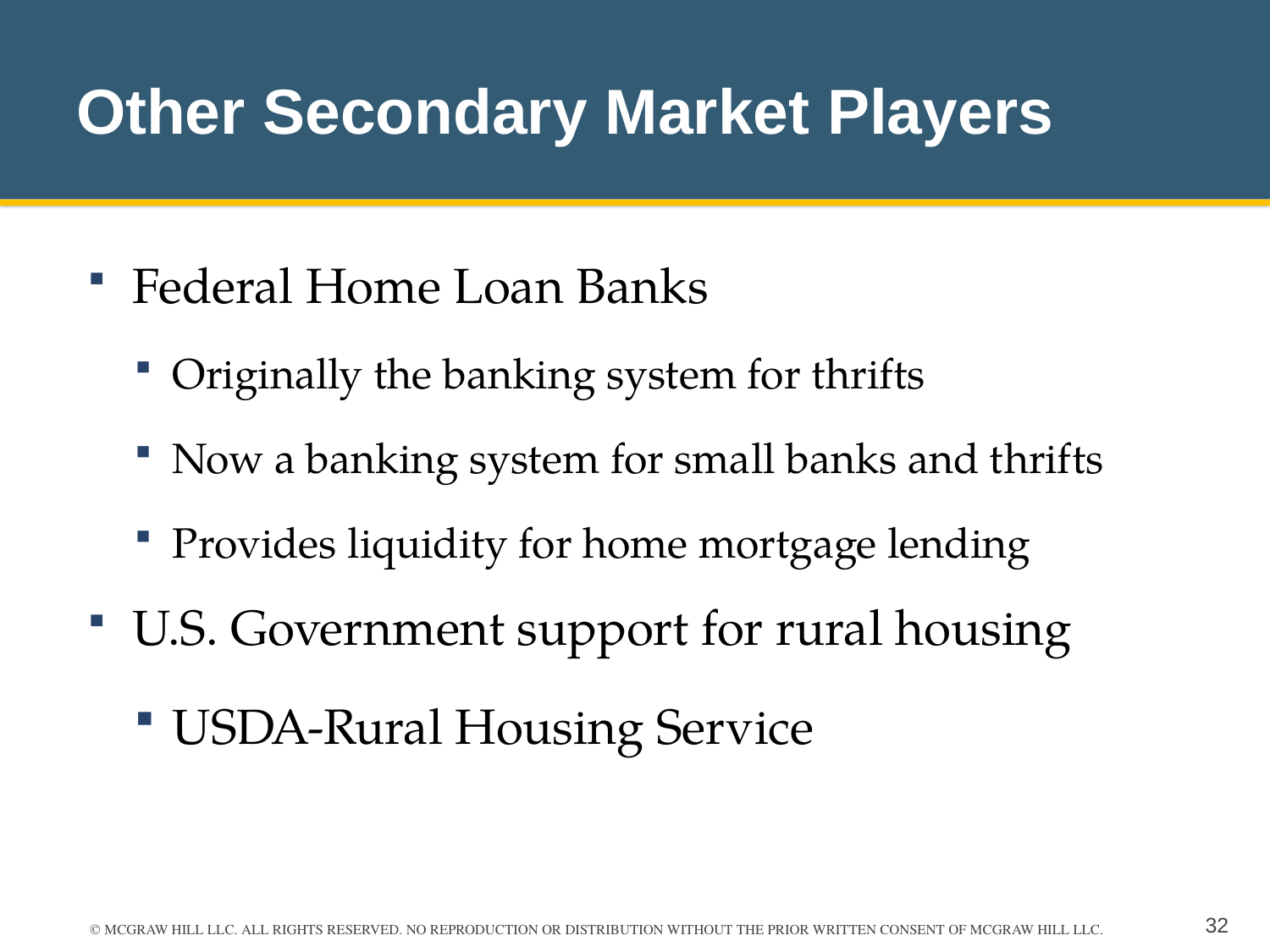

# Other Secondary Market Players
Federal Home Loan Banks
Originally the banking system for thrifts
Now a banking system for small banks and thrifts
Provides liquidity for home mortgage lending
U.S. Government support for rural housing
USDA-Rural Housing Service

© MCGRAW HILL LLC. ALL RIGHTS RESERVED. NO REPRODUCTION OR DISTRIBUTION WITHOUT THE PRIOR WRITTEN CONSENT OF MCGRAW HILL LLC.
32